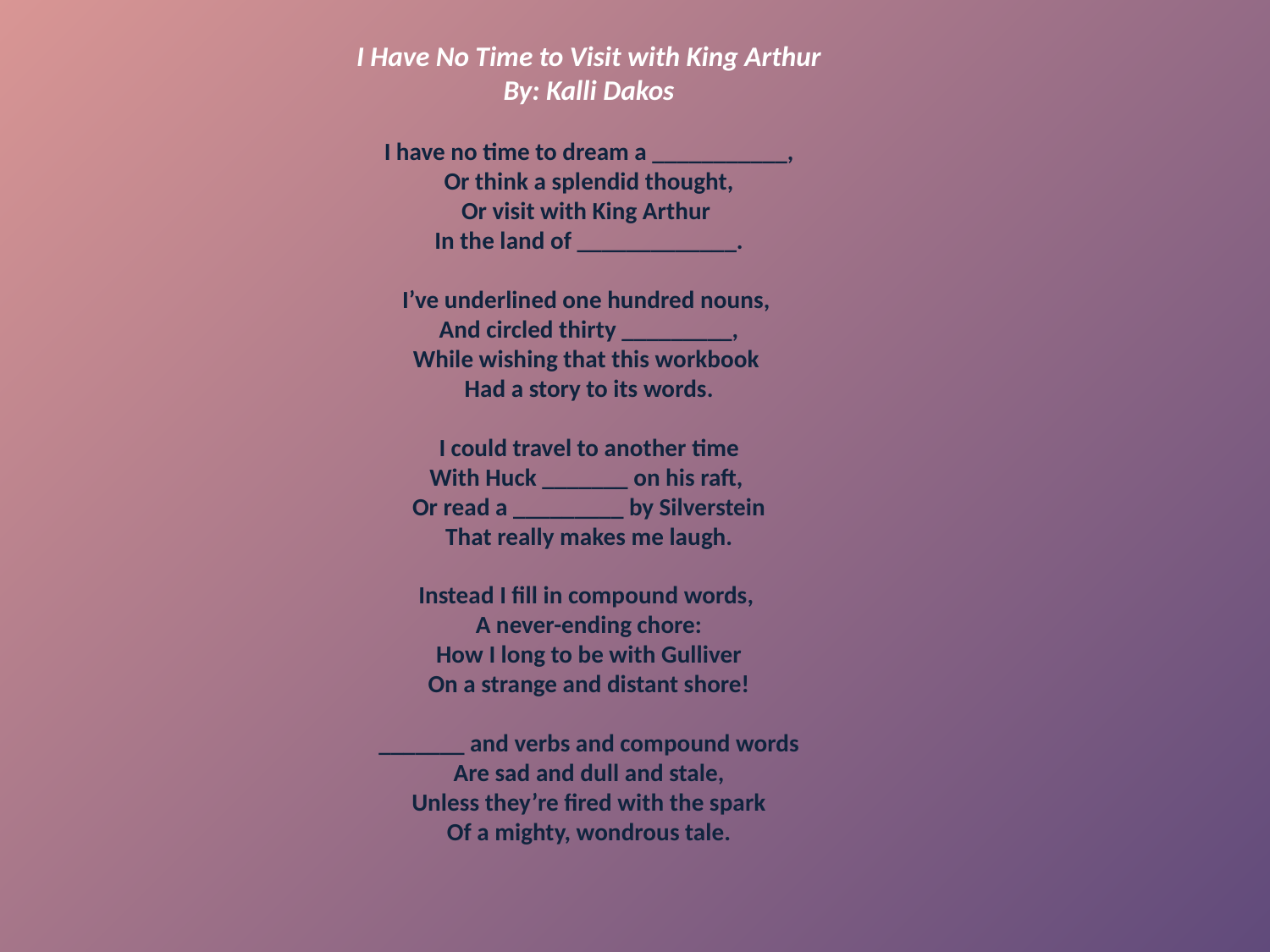

I Have No Time to Visit with King Arthur
By: Kalli Dakos

I have no time to dream a ___________,
Or think a splendid thought,
Or visit with King Arthur
In the land of _____________.

I’ve underlined one hundred nouns,
And circled thirty _________,
While wishing that this workbook
Had a story to its words.

I could travel to another time
With Huck _______ on his raft,
Or read a _________ by Silverstein
That really makes me laugh.

Instead I fill in compound words,
A never-ending chore:
How I long to be with Gulliver
On a strange and distant shore!

_______ and verbs and compound words
Are sad and dull and stale,
Unless they’re fired with the spark
Of a mighty, wondrous tale.